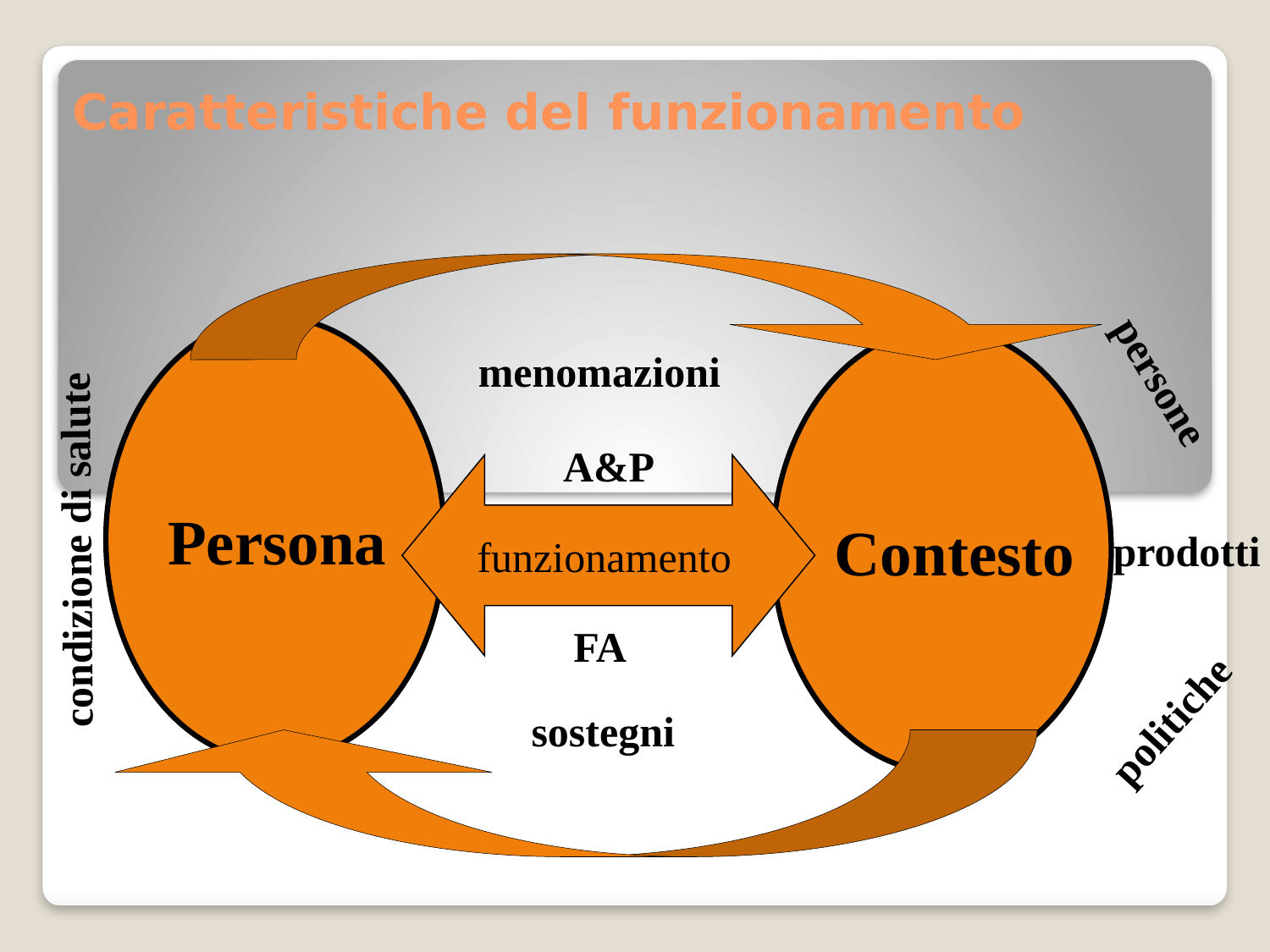

Caratteristiche del funzionamento

Persona
Contesto
menomazioni
persone
A&P
  funzionamento
condizione di salute
prodotti
FA
politiche
sostegni